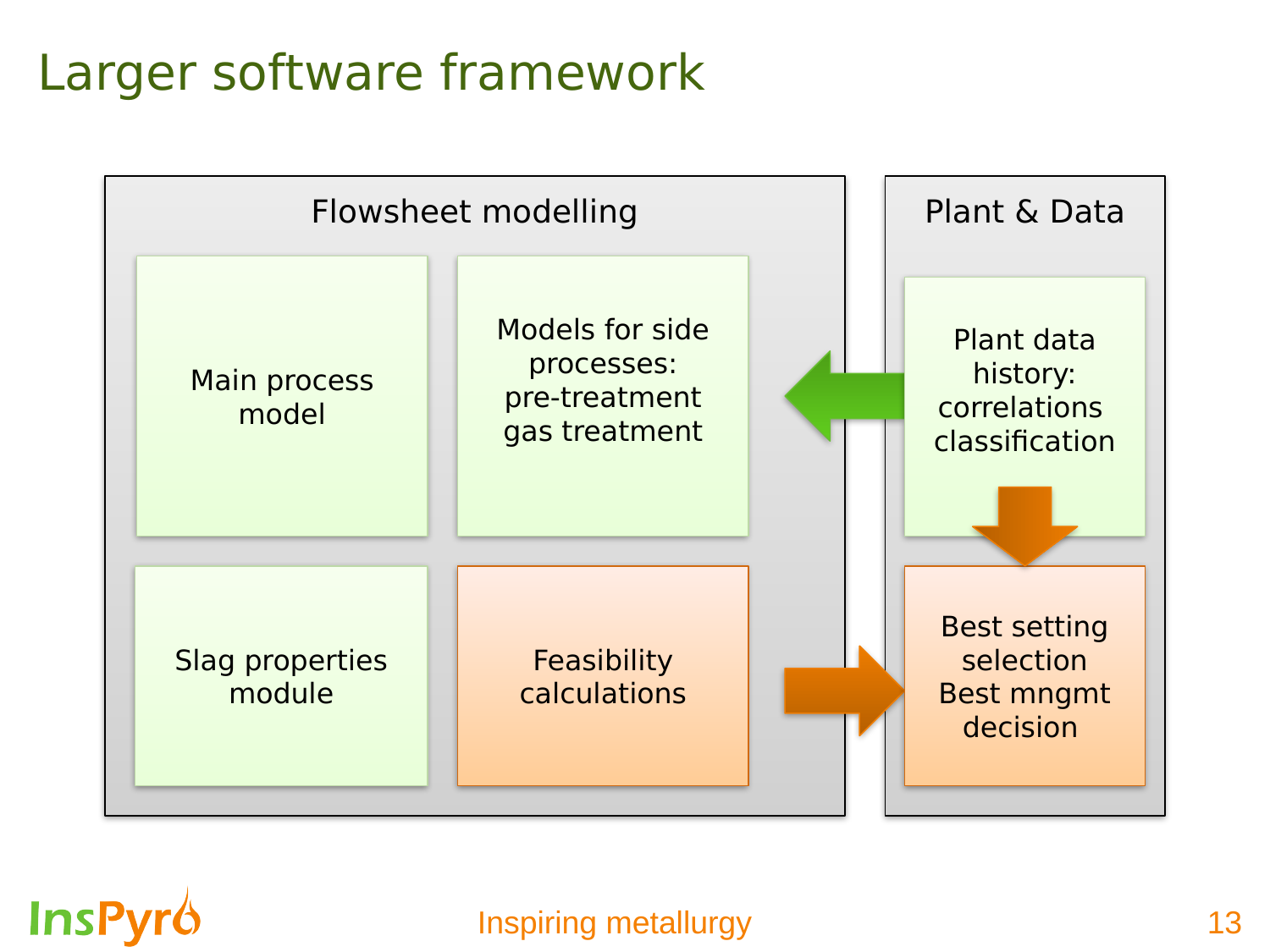

# Larger software framework
Flowsheet modelling

Plant & Data

Main process model
Models for side processes:
pre-treatment
gas treatment

Plant data history: correlations  classification

Slag properties module
Feasibility calculations
Best setting selection
Best mngmt decision

13